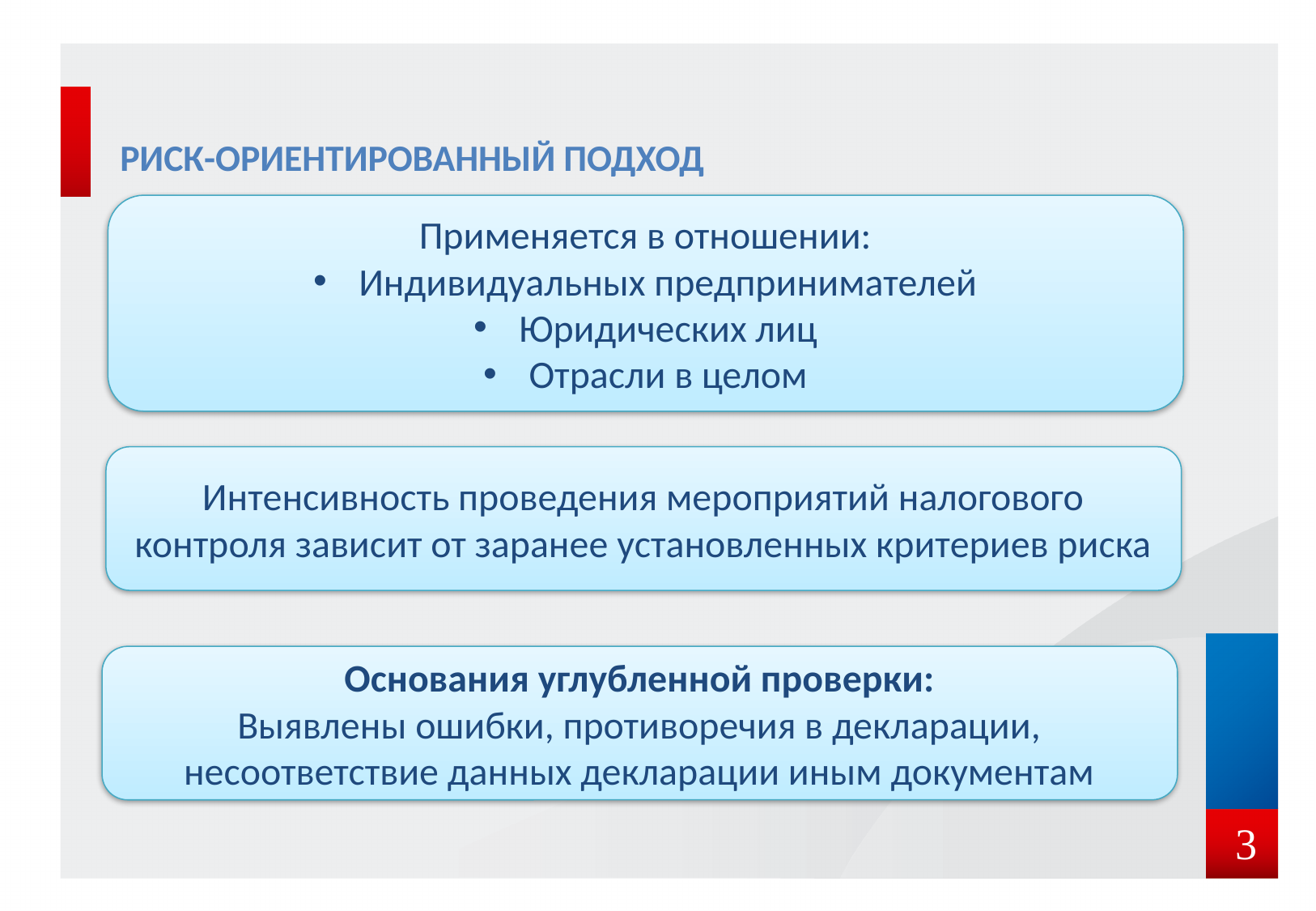

Риск-ориентированный подход
Применяется в отношении:
Индивидуальных предпринимателей
Юридических лиц
Отрасли в целом
Интенсивность проведения мероприятий налогового контроля зависит от заранее установленных критериев риска
Основания углубленной проверки:
Выявлены ошибки, противоречия в декларации, несоответствие данных декларации иным документам
 3